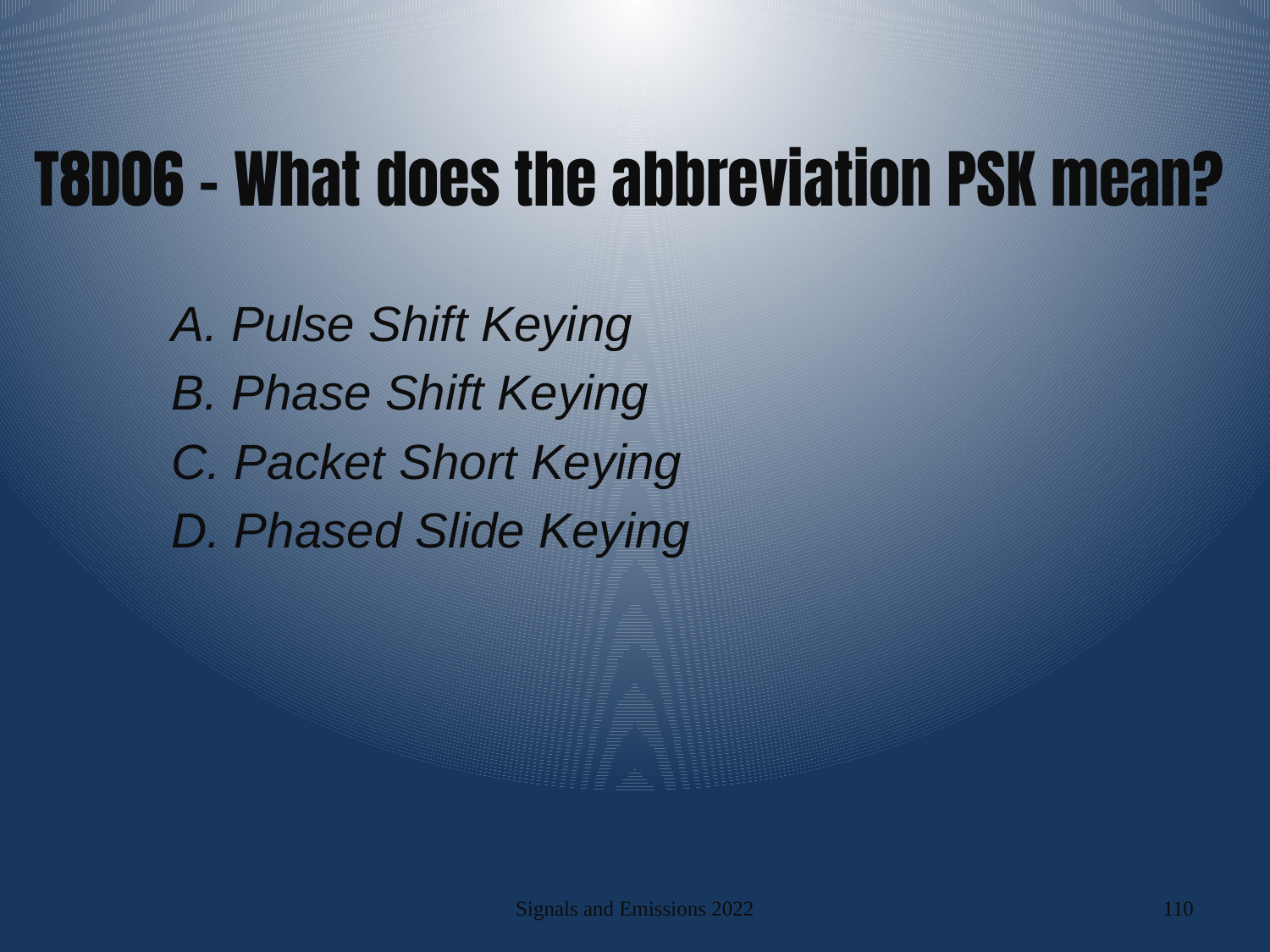

# T8D06 - What does the abbreviation PSK mean?
A. Pulse Shift Keying
B. Phase Shift Keying
C. Packet Short Keying
D. Phased Slide Keying

Signals and Emissions 2022
110